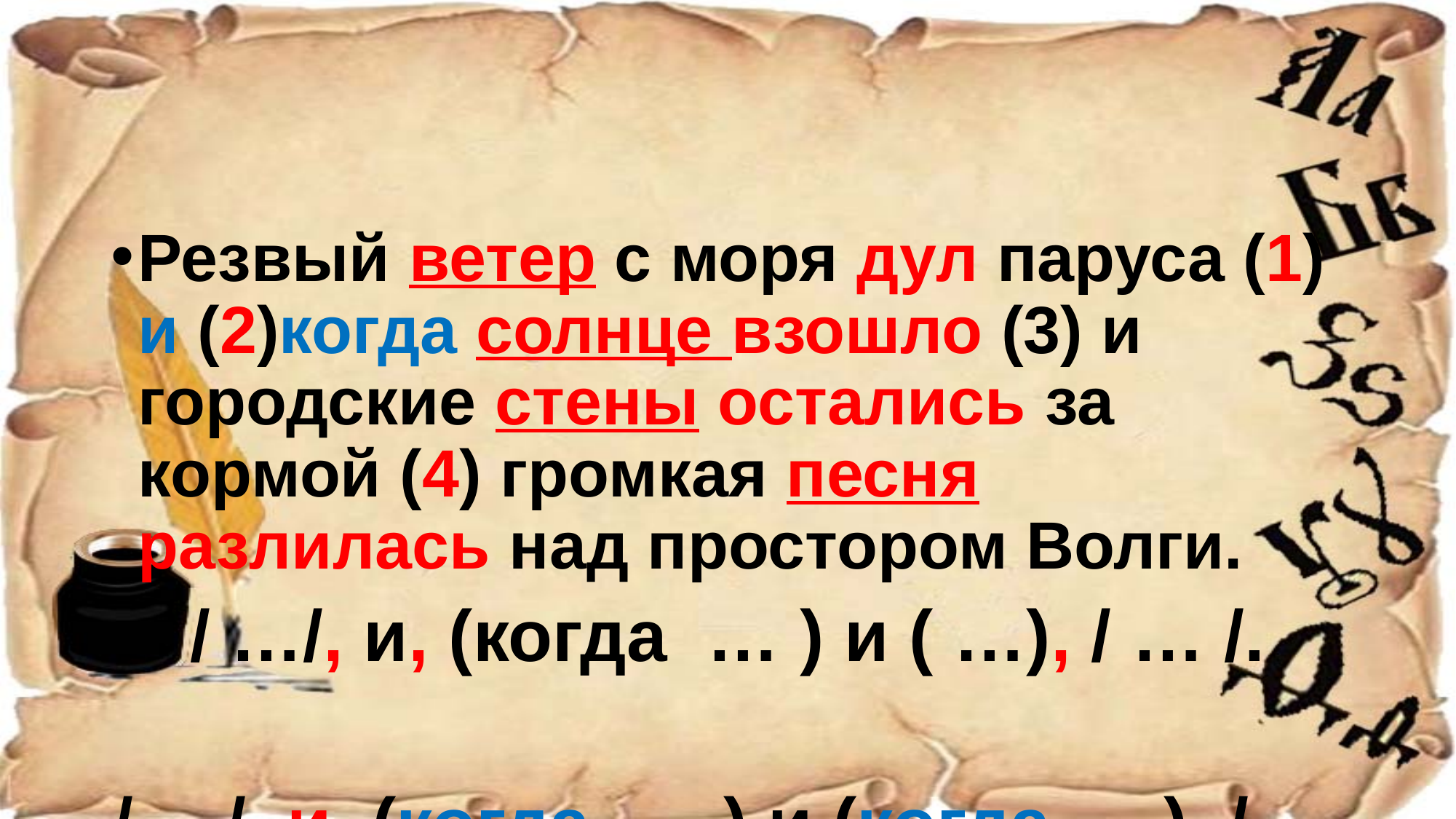

#
Резвый ветер с моря дул паруса (1) и (2)когда солнце взошло (3) и городские стены остались за кормой (4) громкая песня разлилась над простором Волги.
/ …/, и, (когда  … ) и ( …), / … /.

/ …/, и ,(когда  … ) и (когда  …), / … /.